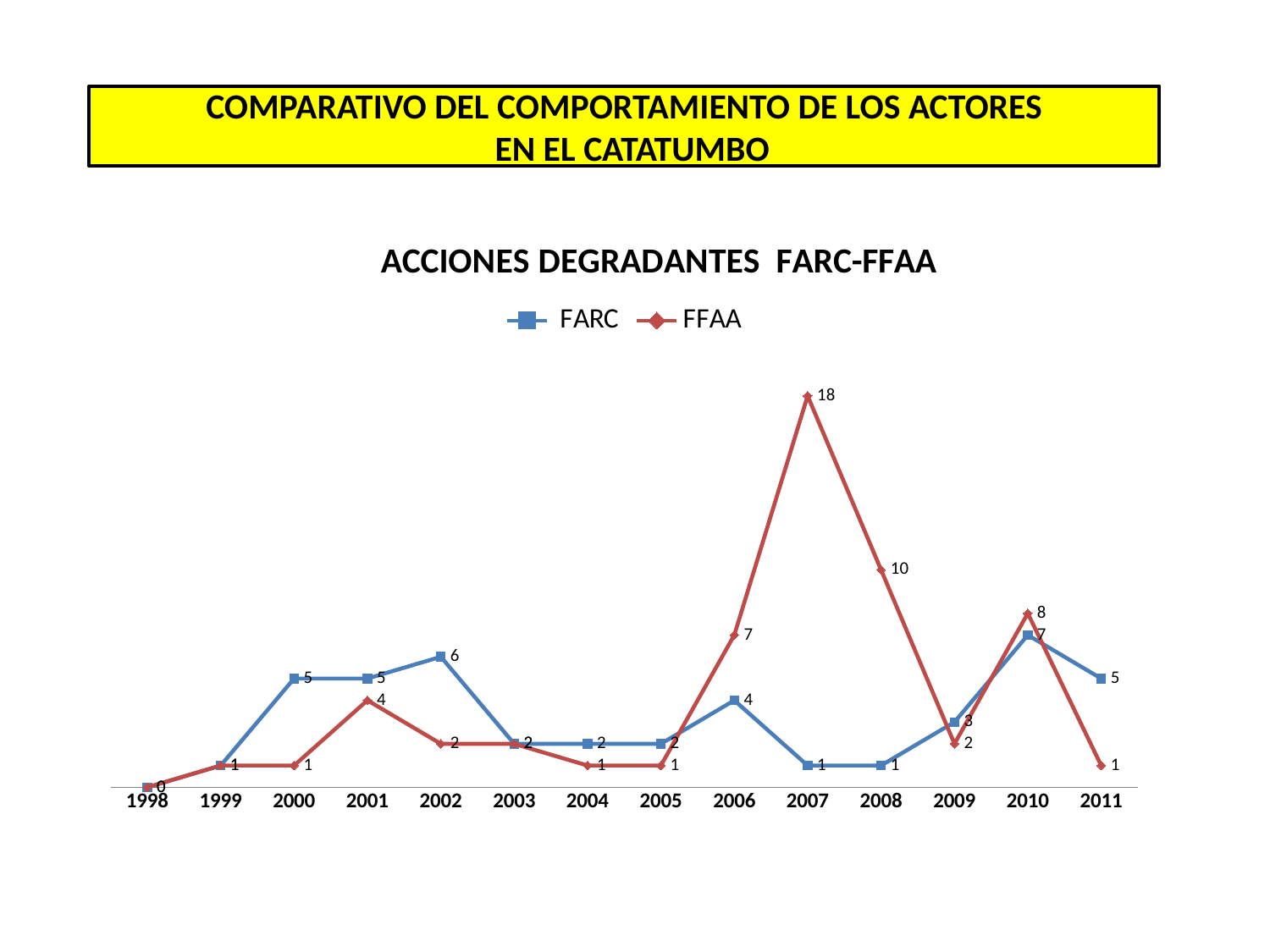

COMPARATIVO DEL COMPORTAMIENTO DE LOS ACTORES
  EN EL CATATUMBO

### Chart: ACCIONES DEGRADANTES  FARC-FFAA

| Category |  FARC | FFAA |
|---|---|---|
| 1998 | 0.0 | 0.0 |
| 1999 | 1.0 | 1.0 |
| 2000 | 5.0 | 1.0 |
| 2001 | 5.0 | 4.0 |
| 2002 | 6.0 | 2.0 |
| 2003 | 2.0 | 2.0 |
| 2004 | 2.0 | 1.0 |
| 2005 | 2.0 | 1.0 |
| 2006 | 4.0 | 7.0 |
| 2007 | 1.0 | 18.0 |
| 2008 | 1.0 | 10.0 |
| 2009 | 3.0 | 2.0 |
| 2010 | 7.0 | 8.0 |
| 2011 | 5.0 | 1.0 |